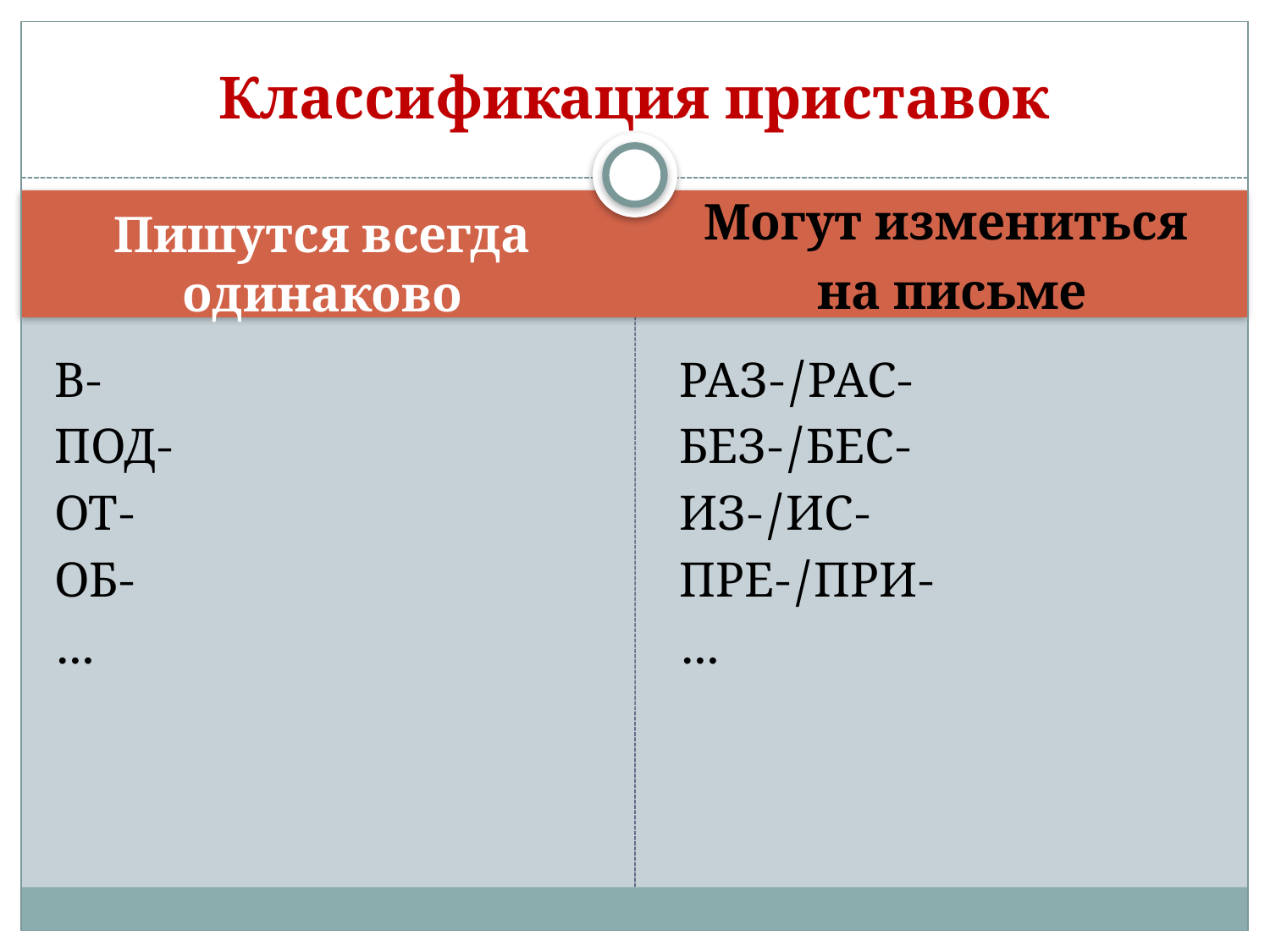

# Классификация приставок
Могут измениться
 на письме
Пишутся всегда одинаково
В-
ПОД-
ОТ-
ОБ-
…
РАЗ-/РАС-
БЕЗ-/БЕС-
ИЗ-/ИС-
ПРЕ-/ПРИ-
…